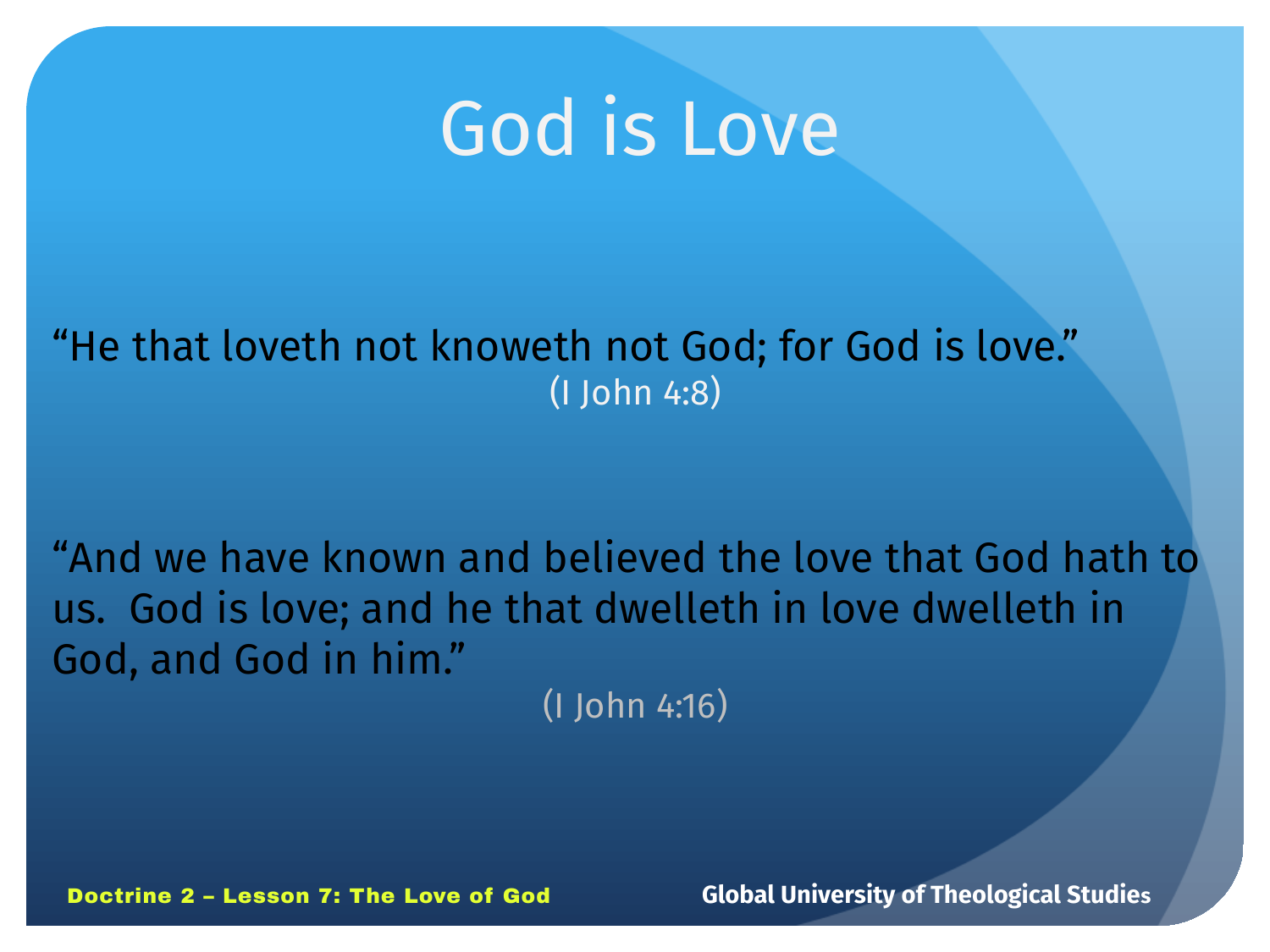

God is Love
“He that loveth not knoweth not God; for God is love.”
(I John 4:8)
“And we have known and believed the love that God hath to us.  God is love; and he that dwelleth in love dwelleth in God, and God in him.”
(I John 4:16)
Doctrine 2 – Lesson 7: The Love of God		Global University of Theological Studies